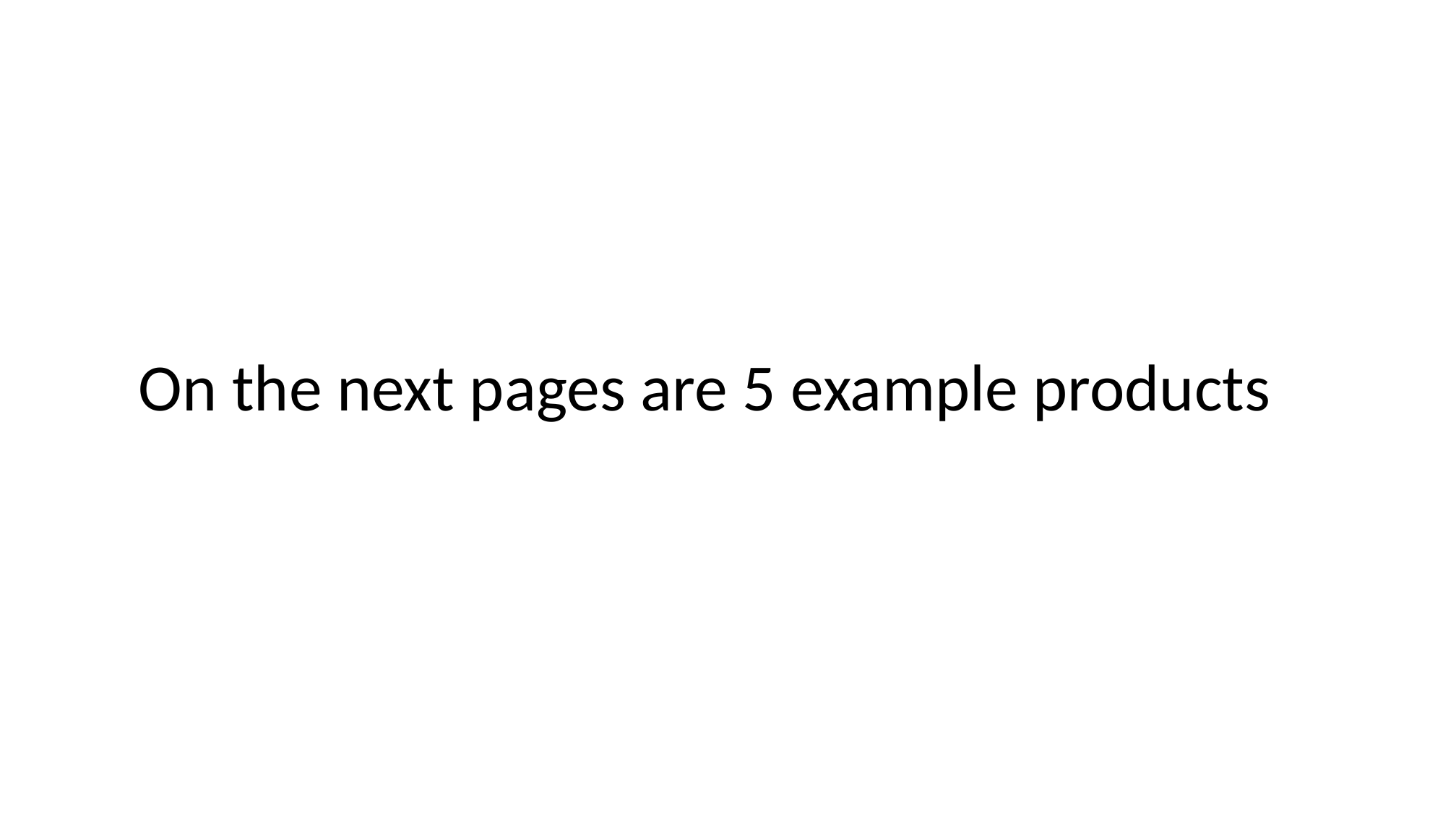

# On the next pages are 5 example products